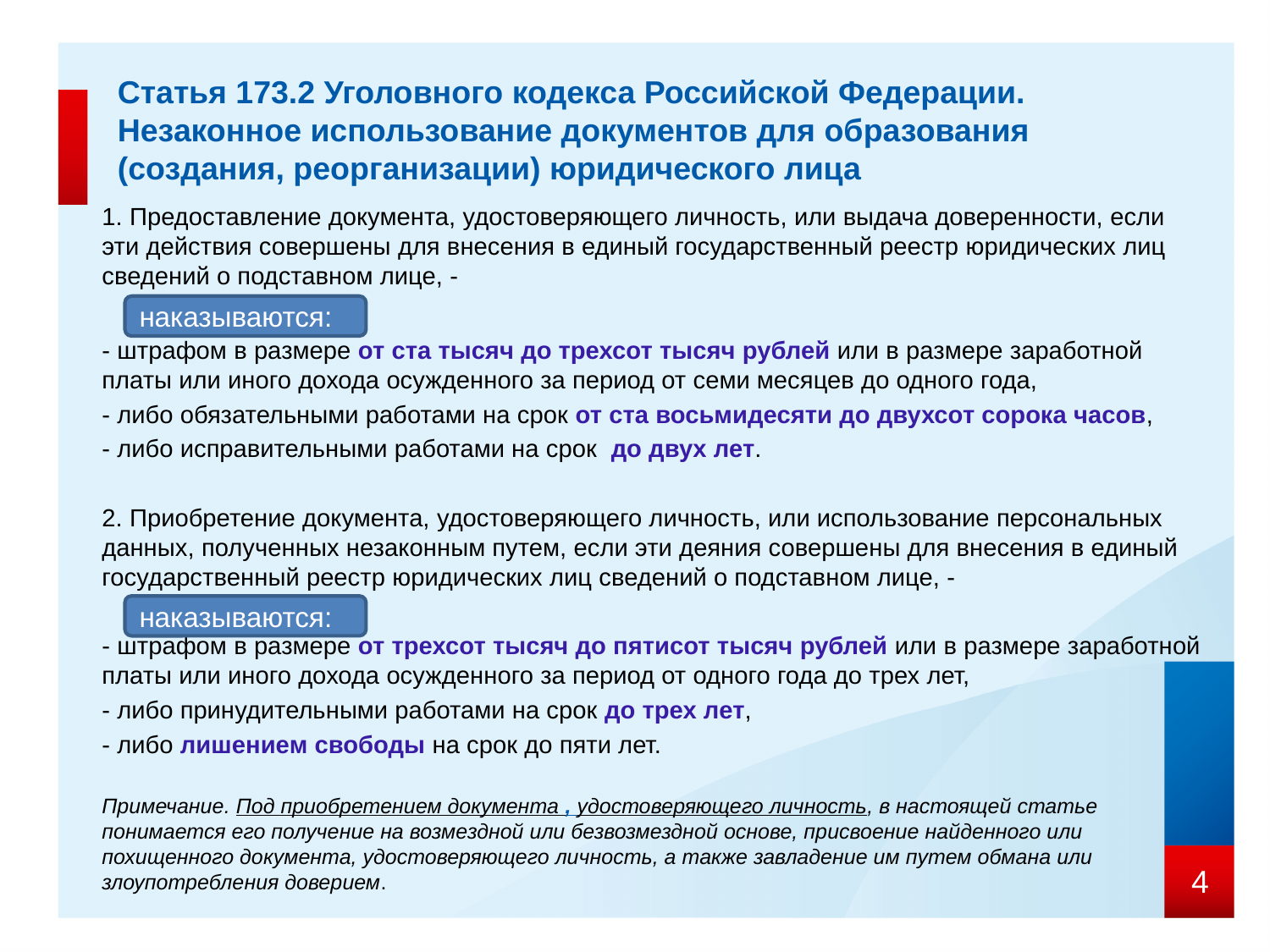

# Статья 173.2 Уголовного кодекса Российской Федерации. Незаконное использование документов для образования (создания, реорганизации) юридического лица

1. Предоставление документа, удостоверяющего личность, или выдача доверенности, если эти действия совершены для внесения в единый государственный реестр юридических лиц сведений о подставном лице, -

- штрафом в размере от ста тысяч до трехсот тысяч рублей или в размере заработной платы или иного дохода осужденного за период от семи месяцев до одного года,
- либо обязательными работами на срок от ста восьмидесяти до двухсот сорока часов,
- либо исправительными работами на срок  до двух лет.

2. Приобретение документа, удостоверяющего личность, или использование персональных данных, полученных незаконным путем, если эти деяния совершены для внесения в единый государственный реестр юридических лиц сведений о подставном лице, -

- штрафом в размере от трехсот тысяч до пятисот тысяч рублей или в размере заработной платы или иного дохода осужденного за период от одного года до трех лет,
- либо принудительными работами на срок до трех лет,
- либо лишением свободы на срок до пяти лет.

Примечание. Под приобретением документа , удостоверяющего личность, в настоящей статье понимается его получение на возмездной или безвозмездной основе, присвоение найденного или похищенного документа, удостоверяющего личность, а также завладение им путем обмана или злоупотребления доверием.
наказываются:
наказываются:
4